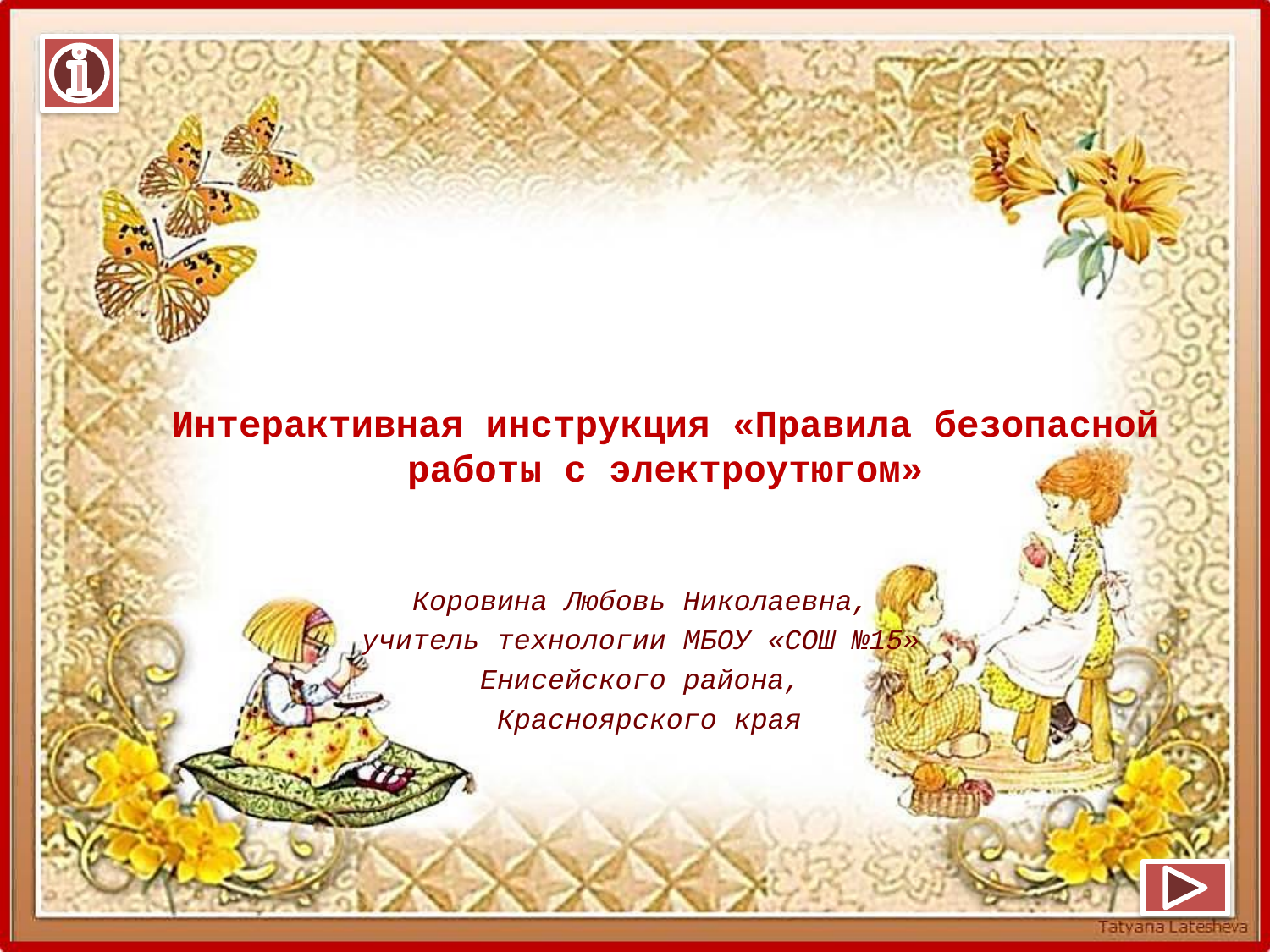

# Интерактивная инструкция «Правила безопасной работы с электроутюгом»
Коровина Любовь Николаевна,
учитель технологии МБОУ «СОШ №15»
Енисейского района,
Красноярского края